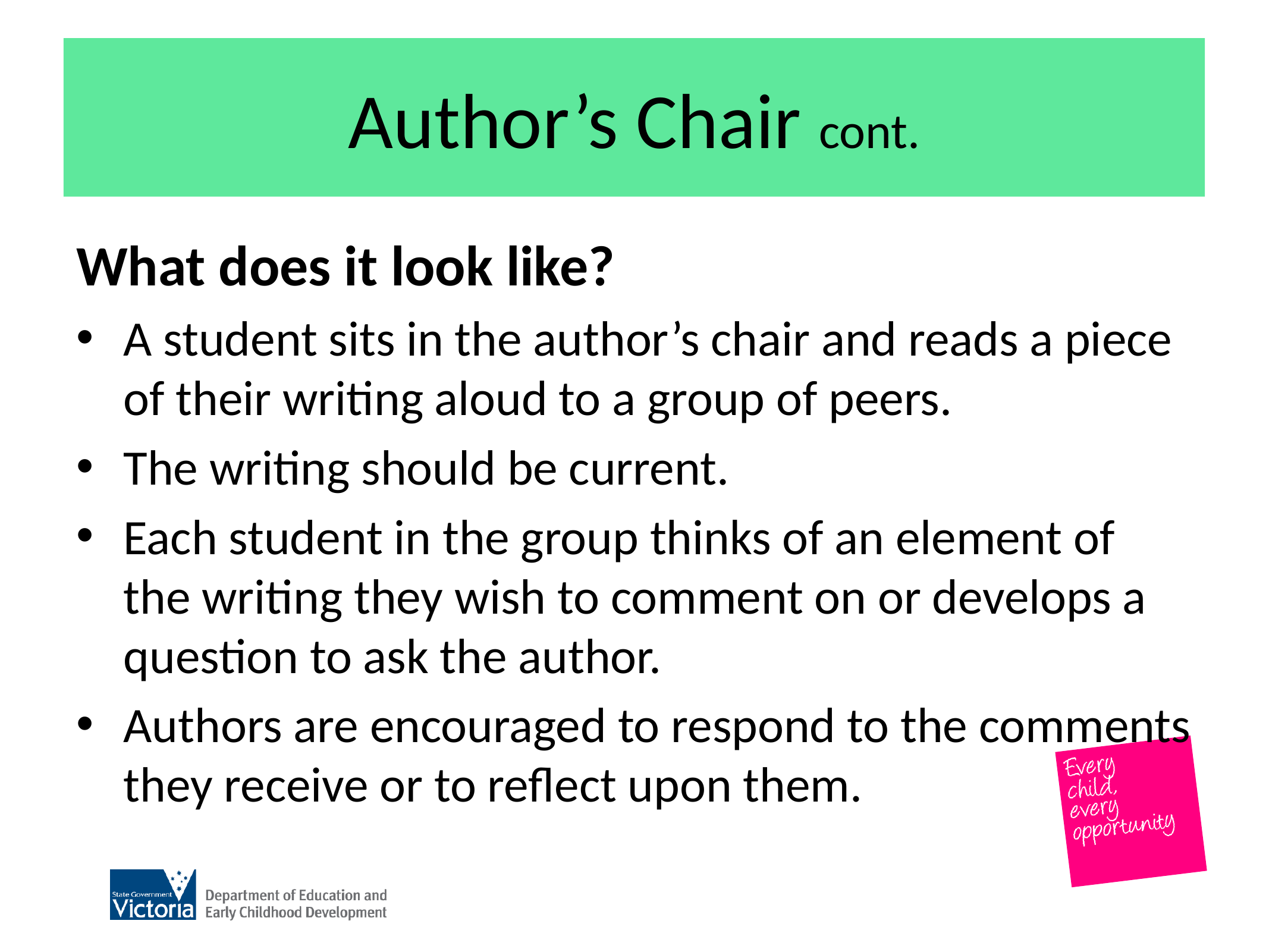

# Author’s Chair cont.
What does it look like?
A student sits in the author’s chair and reads a piece of their writing aloud to a group of peers.
The writing should be current.
Each student in the group thinks of an element of the writing they wish to comment on or develops a question to ask the author.
Authors are encouraged to respond to the comments they receive or to reflect upon them.